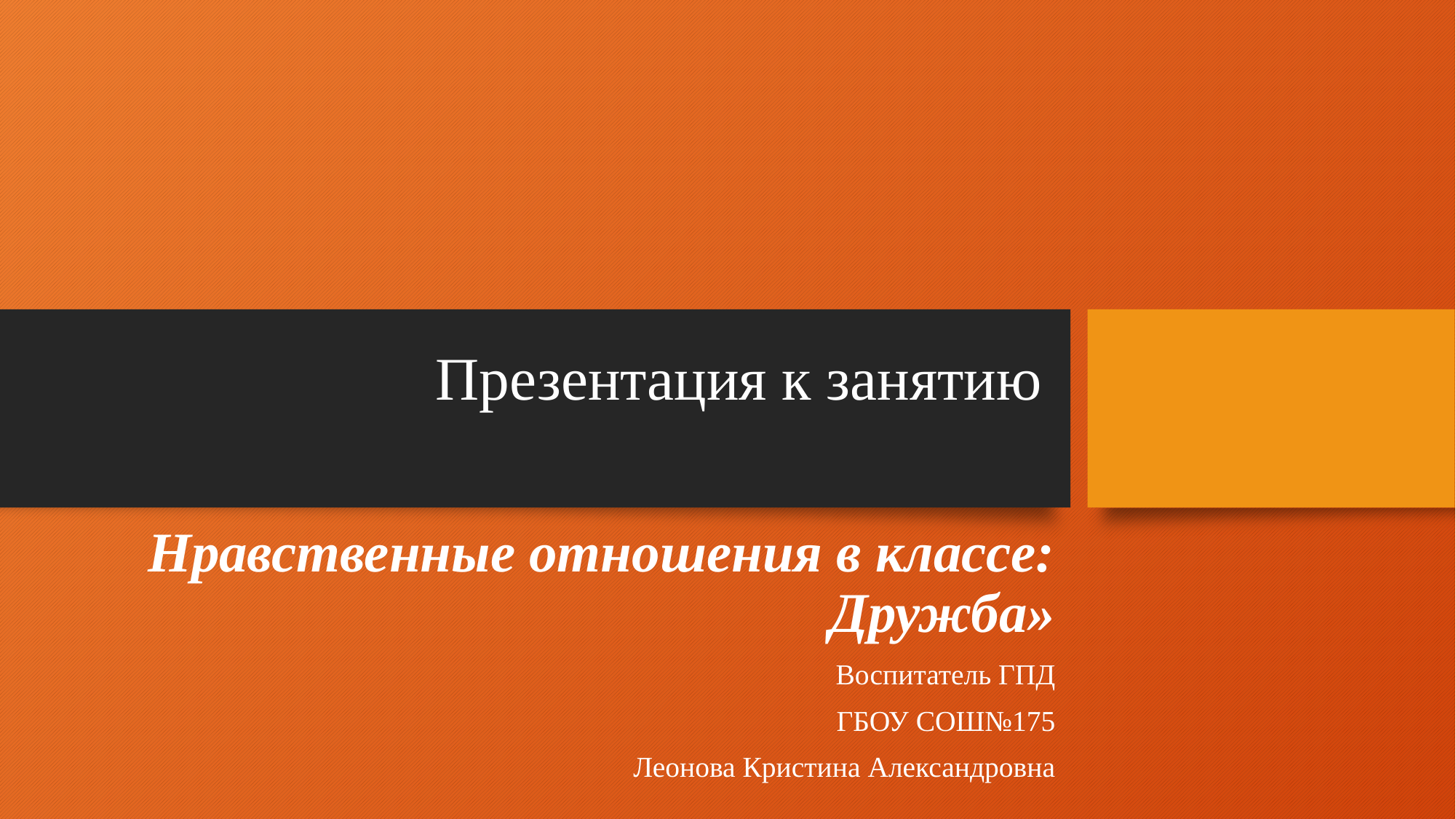

# Презентация к занятию
Нравственные отношения в классе: Дружба»
Воспитатель ГПД
ГБОУ СОШ№175
Леонова Кристина Александровна